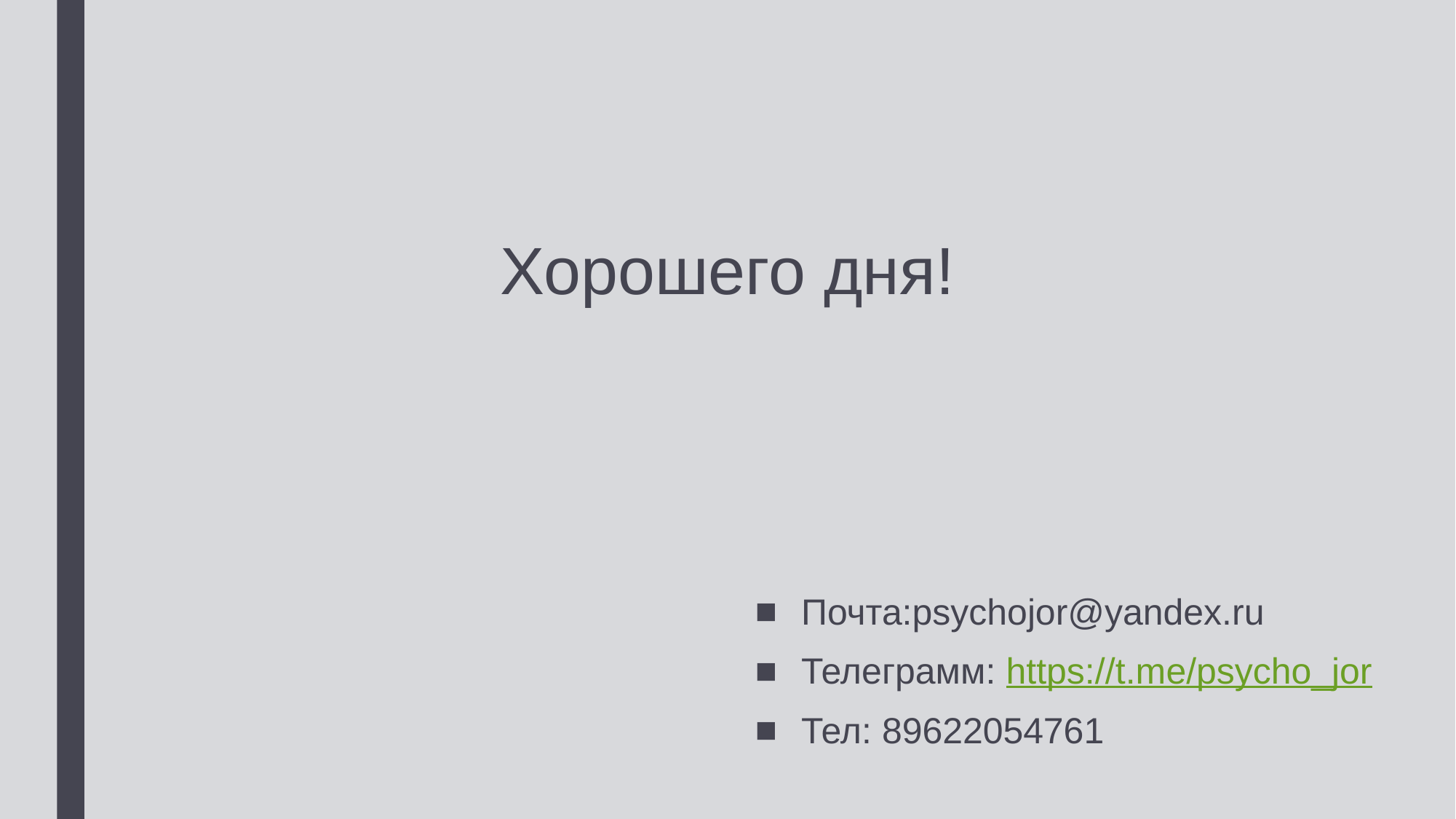

# Хорошего дня!
Почта:psychojor@yandex.ru
Телеграмм: https://t.me/psycho_jor
Тел: 89622054761